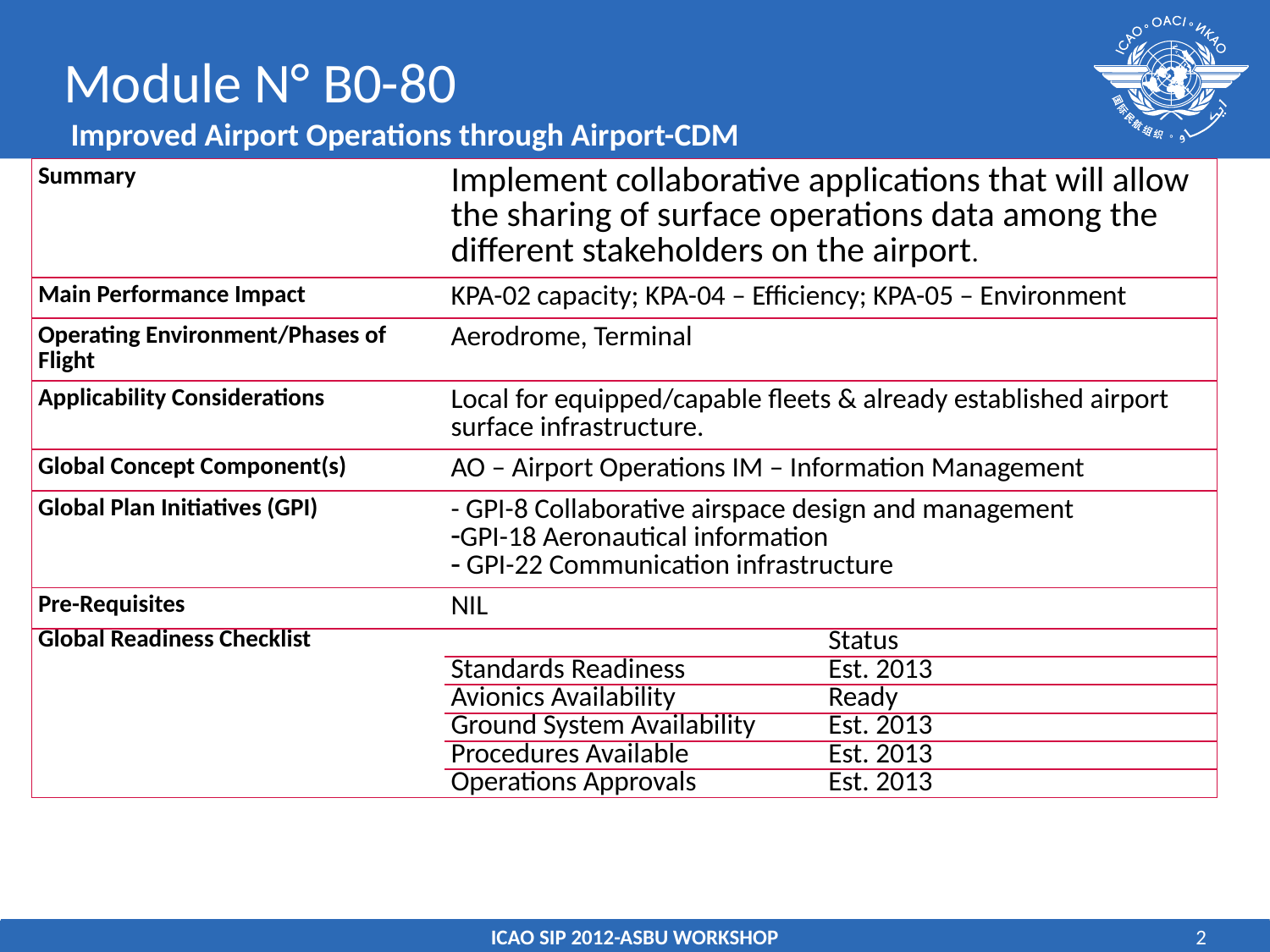

# Module N° B0-80 Improved Airport Operations through Airport-CDM
| Summary | Implement collaborative applications that will allow the sharing of surface operations data among the different stakeholders on the airport. |  |
| --- | --- | --- |
| Main Performance Impact | KPA-02 capacity; KPA-04 – Efficiency; KPA-05 – Environment |  |
| Operating Environment/Phases of Flight | Aerodrome, Terminal |  |
| Applicability Considerations | Local for equipped/capable fleets & already established airport surface infrastructure. |  |
| Global Concept Component(s) | AO – Airport Operations IM – Information Management |  |
| Global Plan Initiatives (GPI) | - GPI-8 Collaborative airspace design and management GPI-18 Aeronautical information GPI-22 Communication infrastructure |  |
| Pre-Requisites | NIL |  |
| Global Readiness Checklist |  | Status |
|  | Standards Readiness | Est. 2013 |
|  | Avionics Availability | Ready |
|  | Ground System Availability | Est. 2013 |
|  | Procedures Available | Est. 2013 |
|  | Operations Approvals | Est. 2013 |
ICAO SIP 2012-ASBU WORKSHOP
2